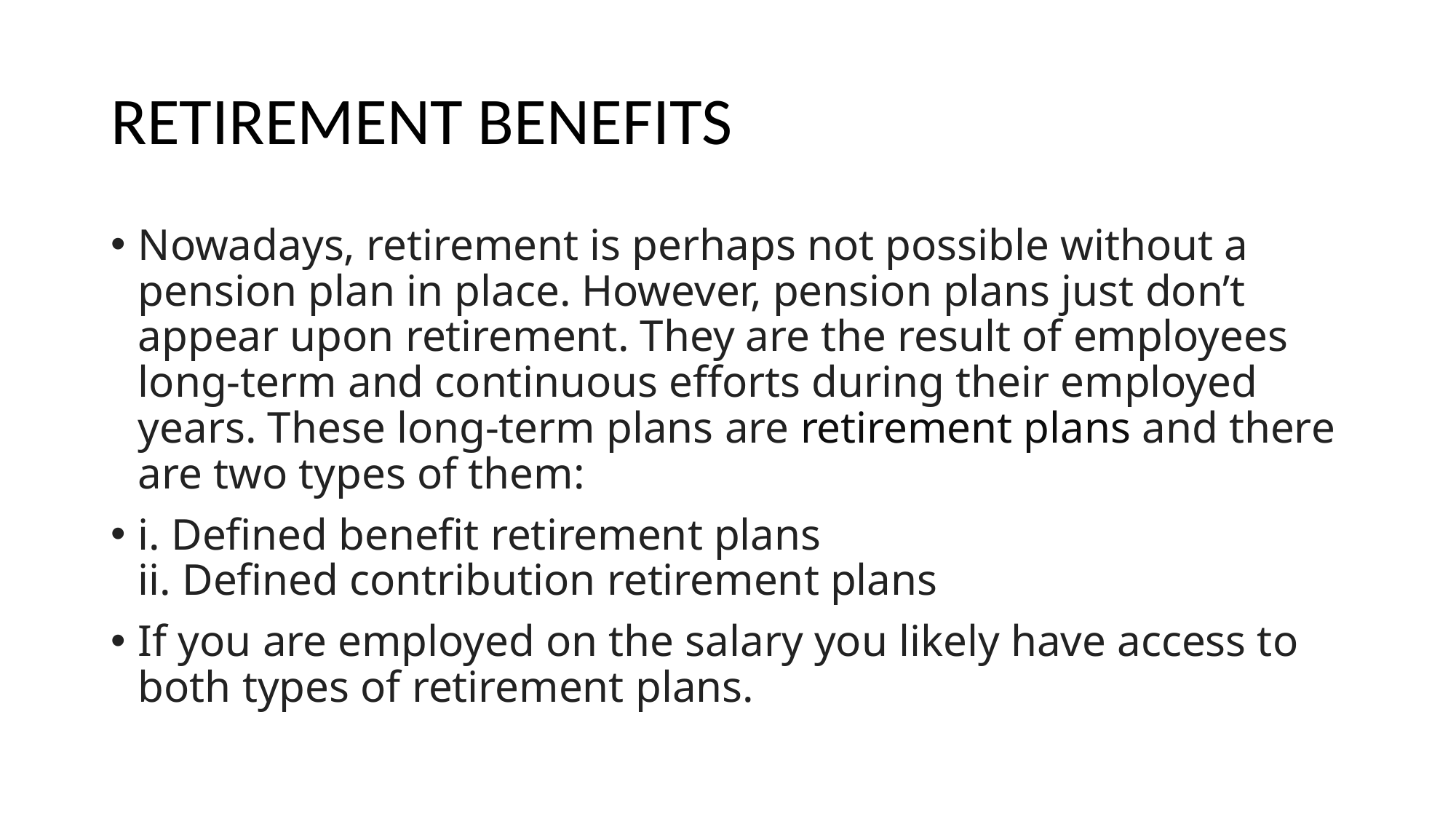

# RETIREMENT BENEFITS
Nowadays, retirement is perhaps not possible without a pension plan in place. However, pension plans just don’t appear upon retirement. They are the result of employees long-term and continuous efforts during their employed years. These long-term plans are retirement plans and there are two types of them:
i. Defined benefit retirement plans
ii. Defined contribution retirement plans
If you are employed on the salary you likely have access to both types of retirement plans.